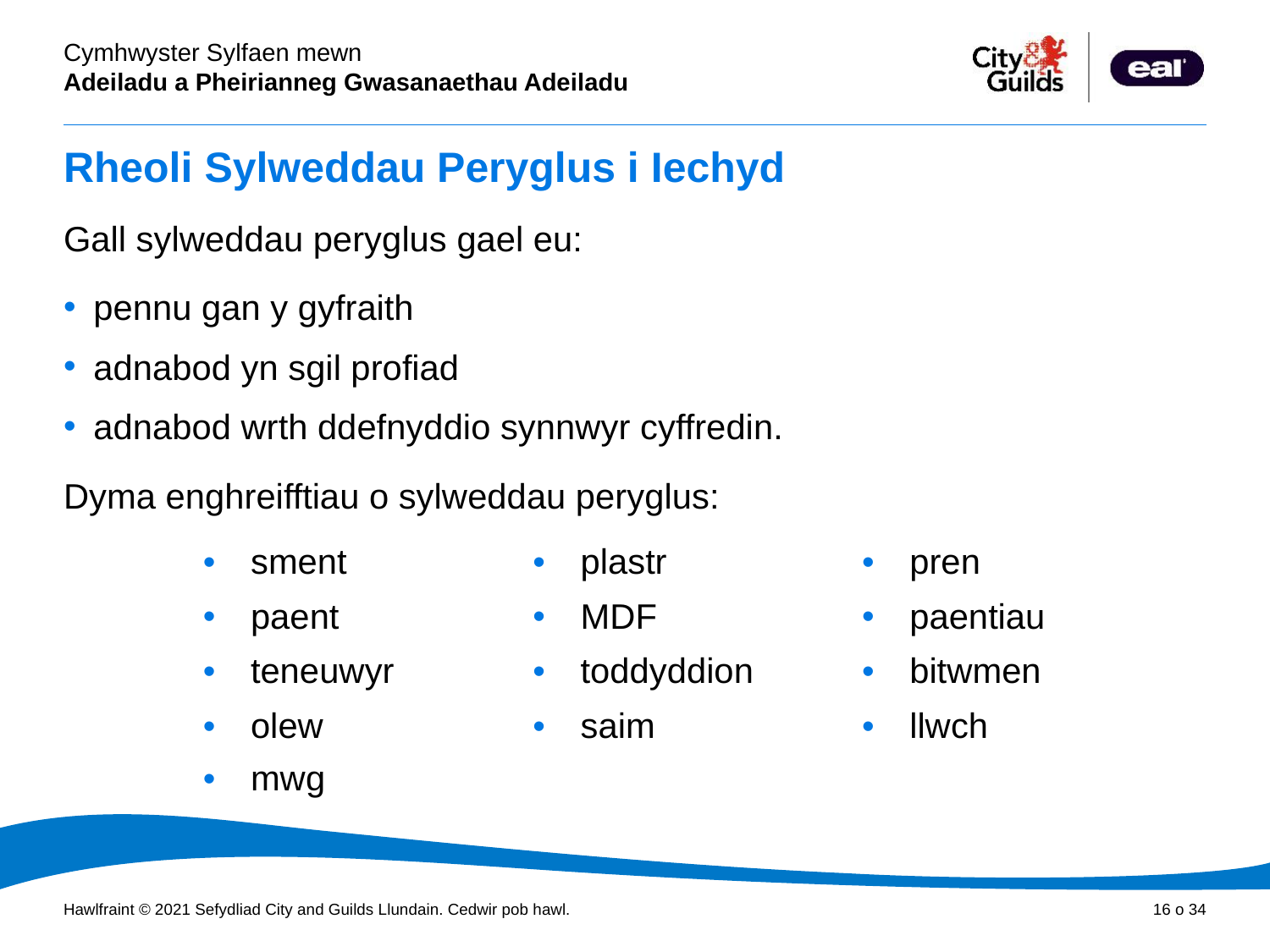

# Rheoli Sylweddau Peryglus i Iechyd
Gall sylweddau peryglus gael eu:
pennu gan y gyfraith
adnabod yn sgil profiad
adnabod wrth ddefnyddio synnwyr cyffredin.
Dyma enghreifftiau o sylweddau peryglus:
| sment | plastr | pren |
| --- | --- | --- |
| paent | MDF | paentiau |
| teneuwyr | toddyddion | bitwmen |
| olew | saim | llwch |
| mwg |  |  |